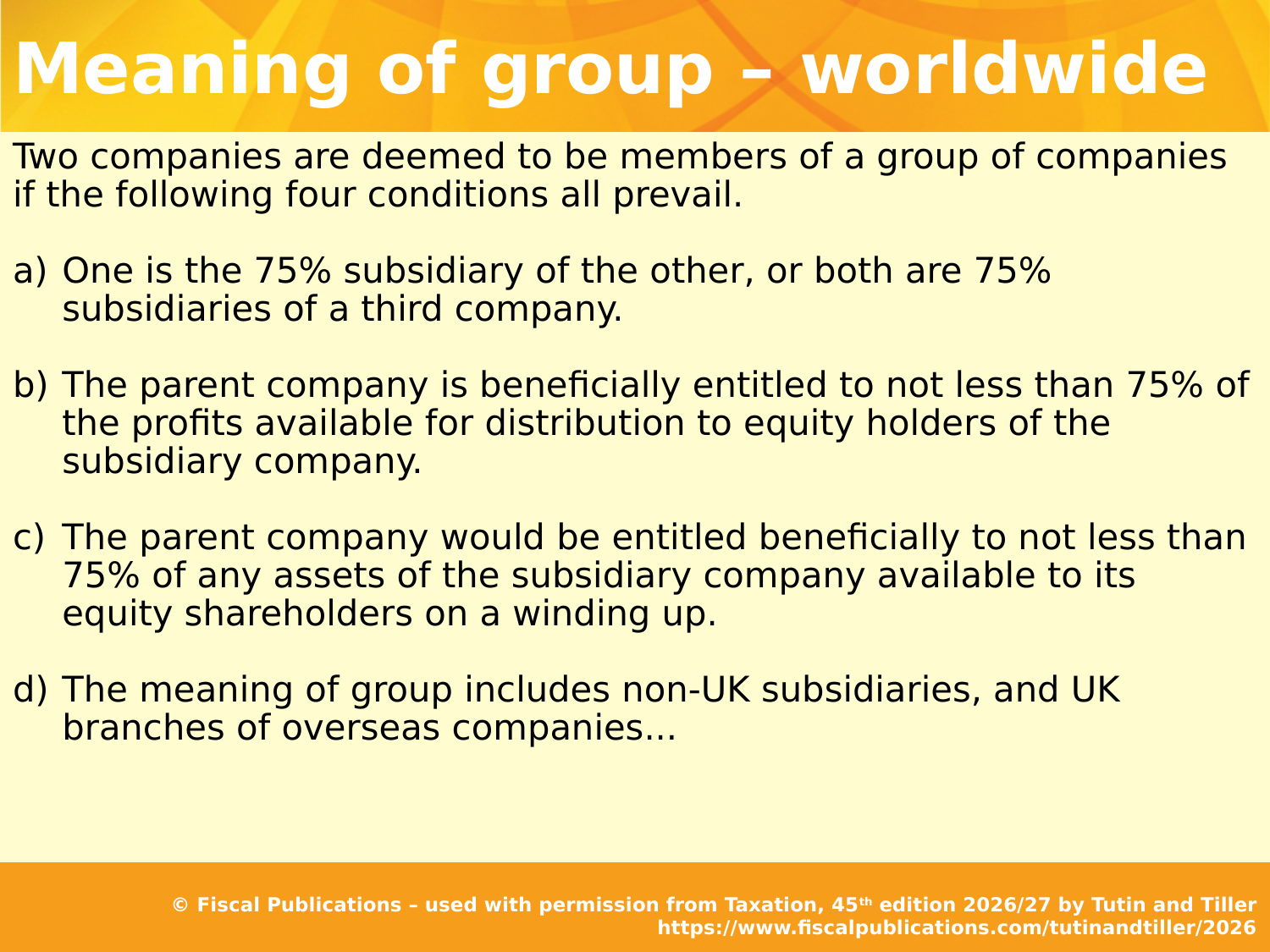

# Meaning of group – worldwide
Two companies are deemed to be members of a group of companies if the following four conditions all prevail.

One is the 75% subsidiary of the other, or both are 75% subsidiaries of a third company.

The parent company is beneficially entitled to not less than 75% of the profits available for distribution to equity holders of the subsidiary company.

The parent company would be entitled beneficially to not less than 75% of any assets of the subsidiary company available to its equity shareholders on a winding up.

The meaning of group includes non-UK subsidiaries, and UK branches of overseas companies...